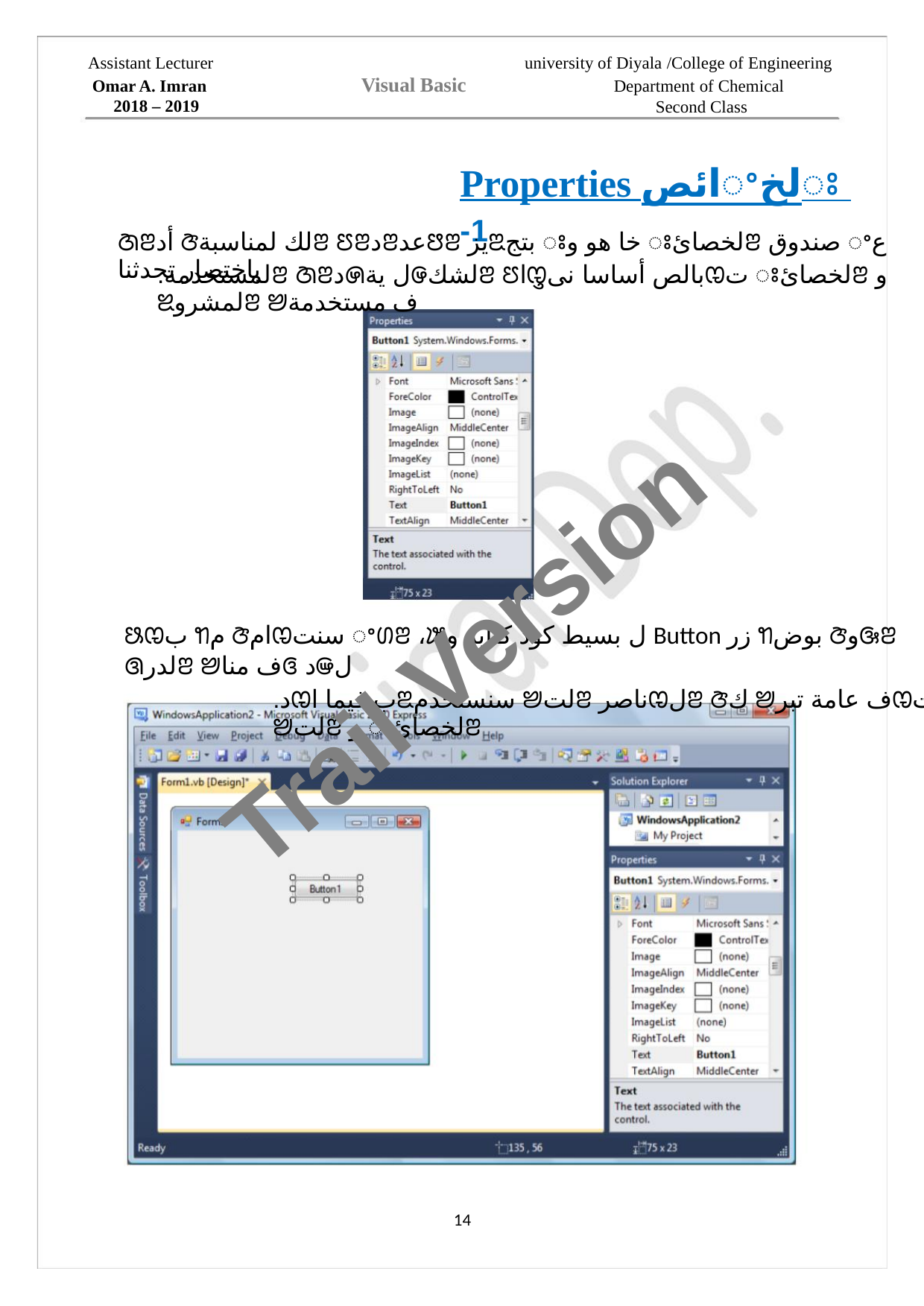

Assistant Lecturer
university of Diyala /College of Engineering
Visual Basic
Omar A. Imran
Department of Chemical
Second Class
2018 – 2019

Properties ائصꢀلخꢁ  -1
ꢇꢂأد ꢆلك لمناسبةꢂ ꢄꢂدꢂعدꢅꢂ يزꢃبتج ꢁخا هو و ꢁلخصائꢂ صندوق ꢀع باختصار تحدثنا
.لمستخدمةꢂ ꢇꢂدꢍل يةꢌلشكꢂ ꢄاꢋبالص أساسا نىꢊت ꢁلخصائꢂ و ꢉلمشروꢂ ꢈف مستخدمة

Trail Version
Trail Version
Trail Version
Trail Version
Trail Version
Trail Version
Trail Version
Trail Version
Trail Version
Trail Version
Trail Version
Trail Version
Trail Version
ꢕꢊب ꢒم ꢆامꢊسنت ꢀꢔꢂ ،ꢓل بسيط كود كتابة و Button زر ꢒبوض ꢆوꢑꢂ ꢐلدرꢂ ꢈف مناꢏ دꢎل
.دꢊب فيما اꢃسنستخدم ꢈلتꢂ ناصرꢊلꢂ ꢆك ꢈف عامة تبرꢊت ꢈلتꢂ و ꢁلخصائꢂ
14